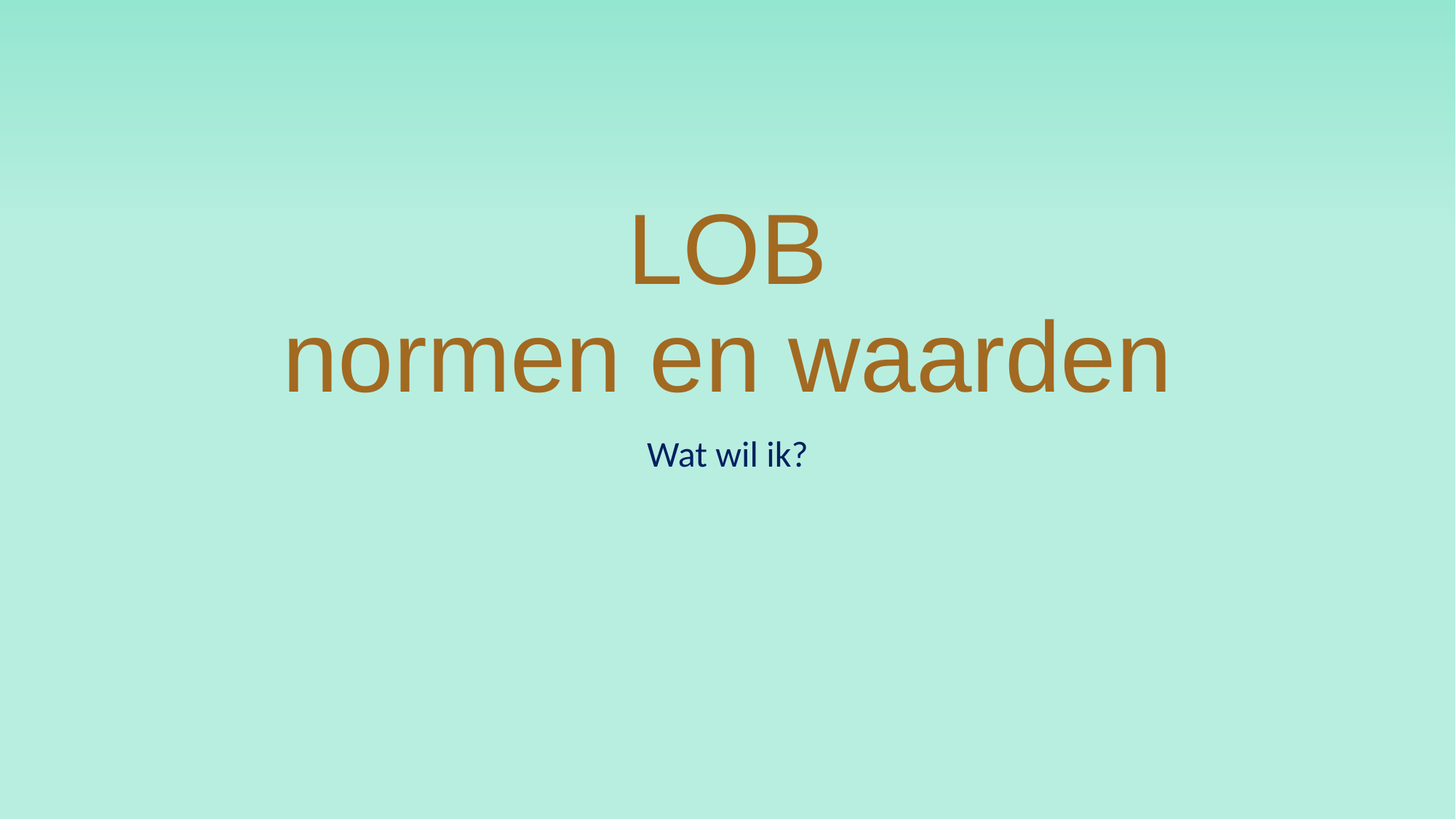

# LOB normen en waarden
Wat wil ik?